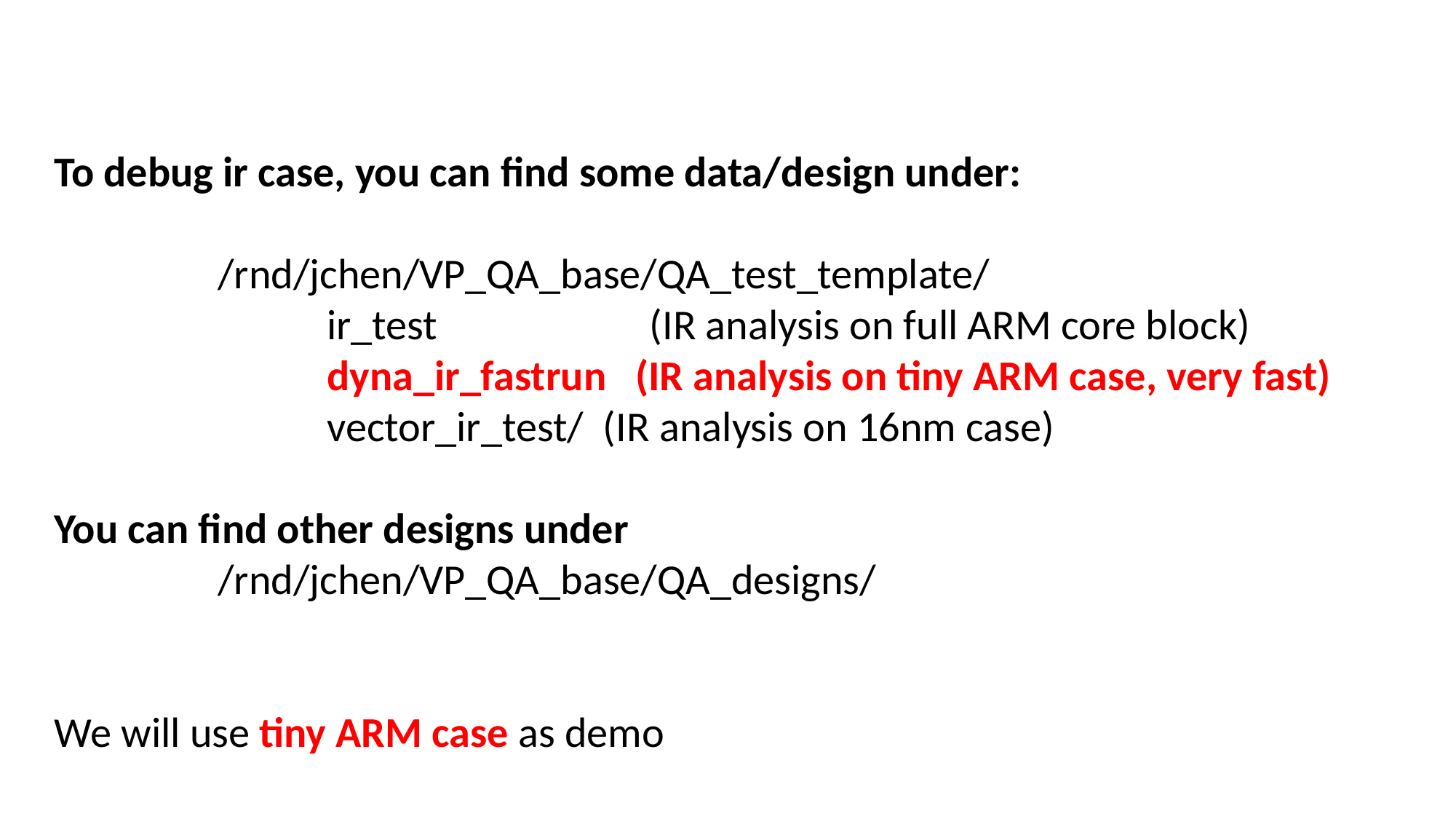

To debug ir case, you can find some data/design under:

	/rnd/jchen/VP_QA_base/QA_test_template/
   		ir_test                      (IR analysis on full ARM core block)
   		dyna_ir_fastrun   (IR analysis on tiny ARM case, very fast)
   		vector_ir_test/  (IR analysis on 16nm case)

You can find other designs under
	/rnd/jchen/VP_QA_base/QA_designs/

We will use tiny ARM case as demo